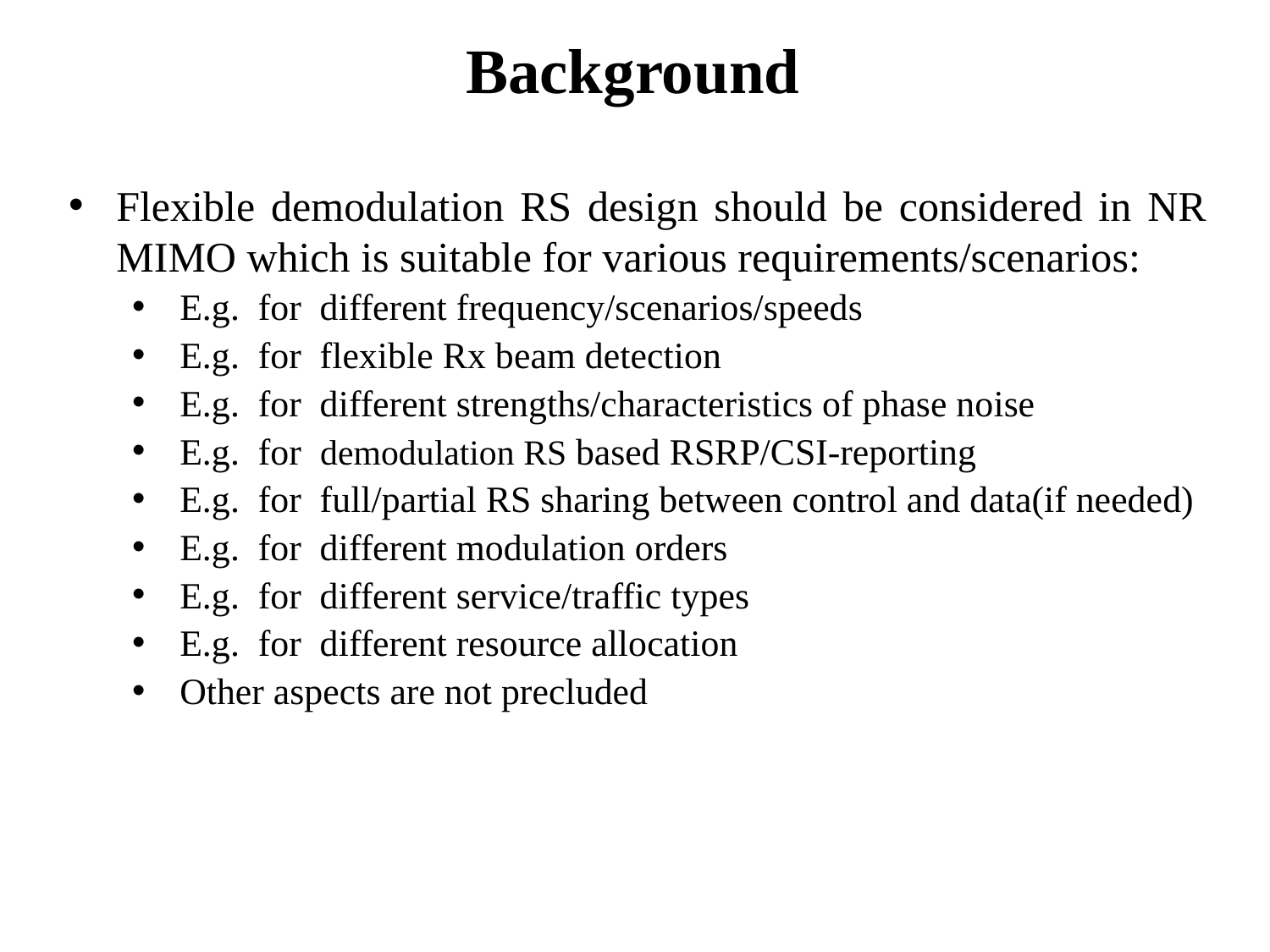

# Background
Flexible demodulation RS design should be considered in NR MIMO which is suitable for various requirements/scenarios:
E.g.  for  different frequency/scenarios/speeds
E.g.  for  flexible Rx beam detection
E.g.  for  different strengths/characteristics of phase noise
E.g.  for  demodulation RS based RSRP/CSI-reporting
E.g.  for  full/partial RS sharing between control and data(if needed)
E.g.  for  different modulation orders
E.g.  for  different service/traffic types
E.g.  for  different resource allocation
Other aspects are not precluded